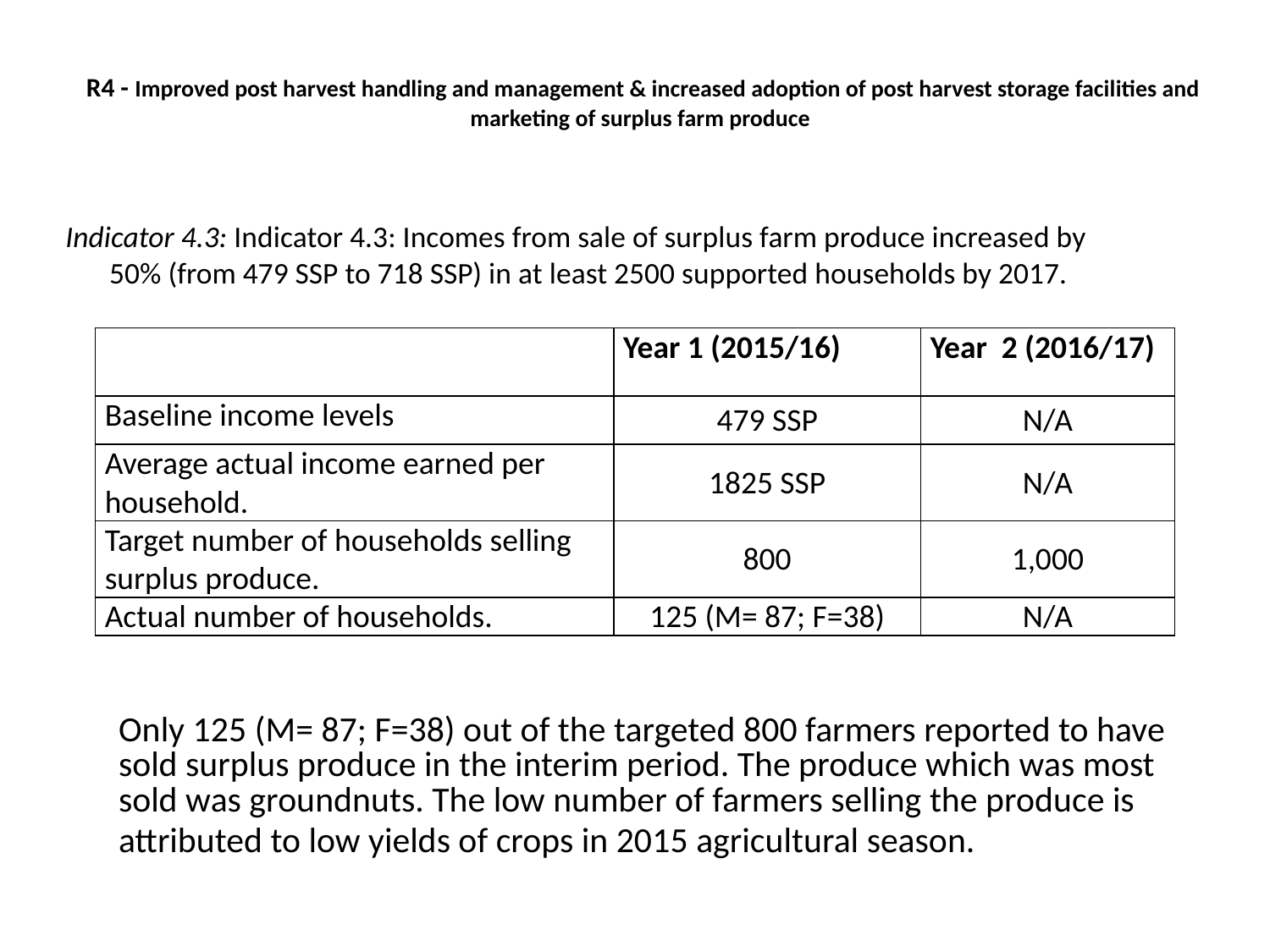

# R4 - Improved post harvest handling and management & increased adoption of post harvest storage facilities and marketing of surplus farm produce
Indicator 4.3: Indicator 4.3: Incomes from sale of surplus farm produce increased by 50% (from 479 SSP to 718 SSP) in at least 2500 supported households by 2017.

|  | Year 1 (2015/16) | Year 2 (2016/17) |
| --- | --- | --- |
| Baseline income levels | 479 SSP | N/A |
| Average actual income earned per household. | 1825 SSP | N/A |
| Target number of households selling surplus produce. | 800 | 1,000 |
| Actual number of households. | 125 (M= 87; F=38) | N/A |
Only 125 (M= 87; F=38) out of the targeted 800 farmers reported to have sold surplus produce in the interim period. The produce which was most sold was groundnuts. The low number of farmers selling the produce is attributed to low yields of crops in 2015 agricultural season.